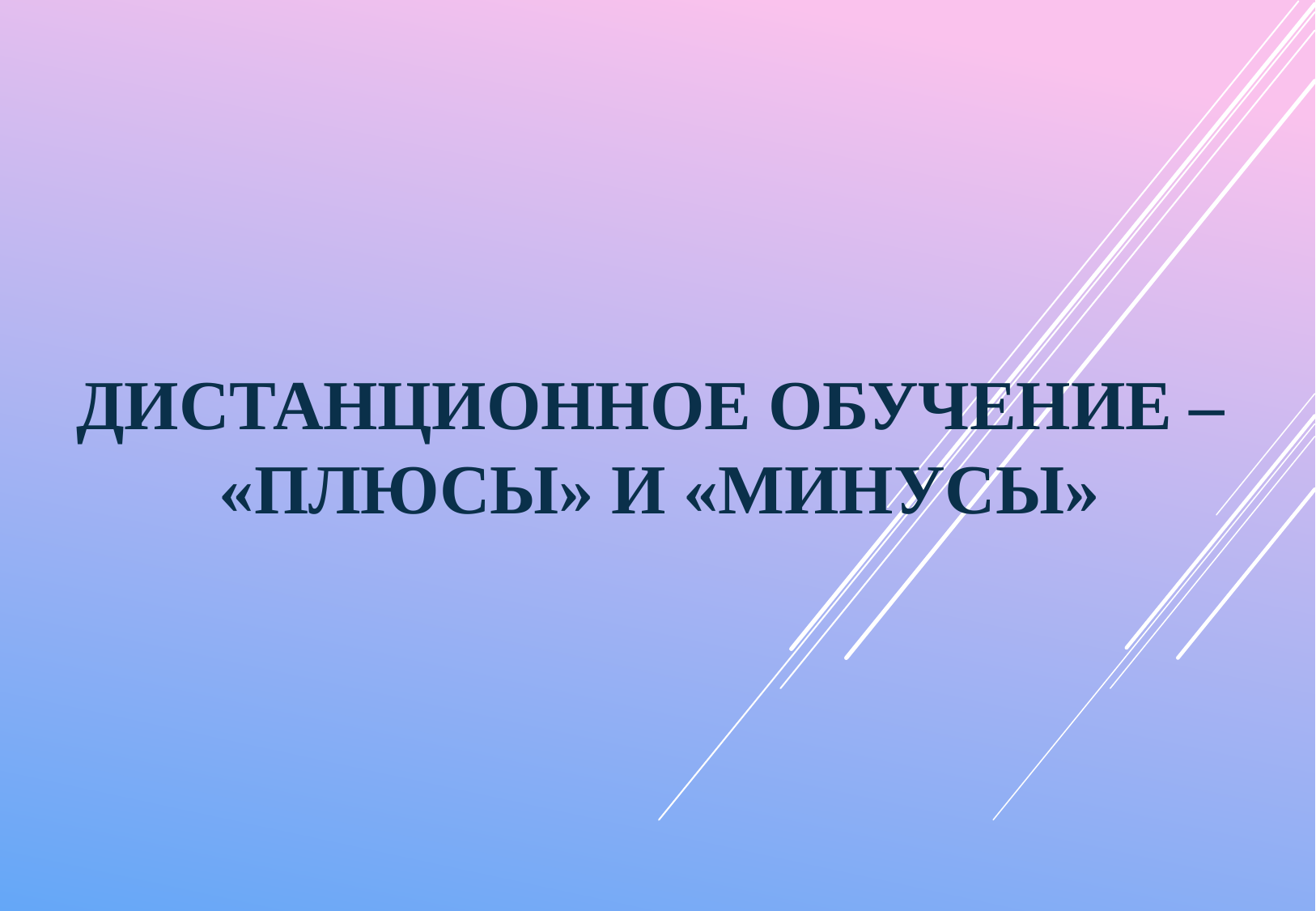

# Дистанционное обучение – «плюсы» и «минусы»